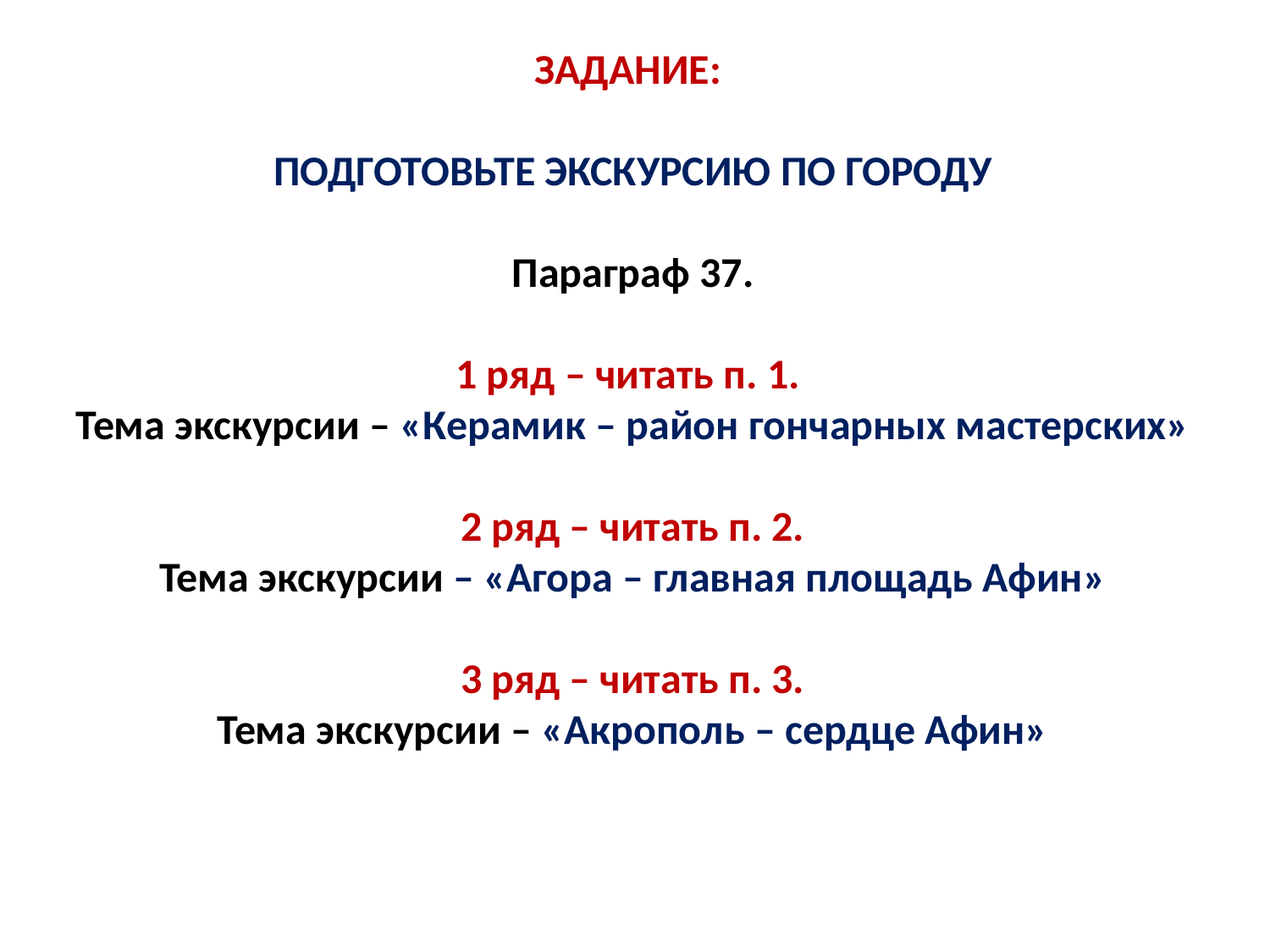

ЗАДАНИЕ:

ПОДГОТОВЬТЕ ЭКСКУРСИЮ ПО ГОРОДУ

Параграф 37.

1 ряд – читать п. 1.
Тема экскурсии – «Керамик – район гончарных мастерских»

2 ряд – читать п. 2.
Тема экскурсии – «Агора – главная площадь Афин»

3 ряд – читать п. 3.
Тема экскурсии – «Акрополь – сердце Афин»